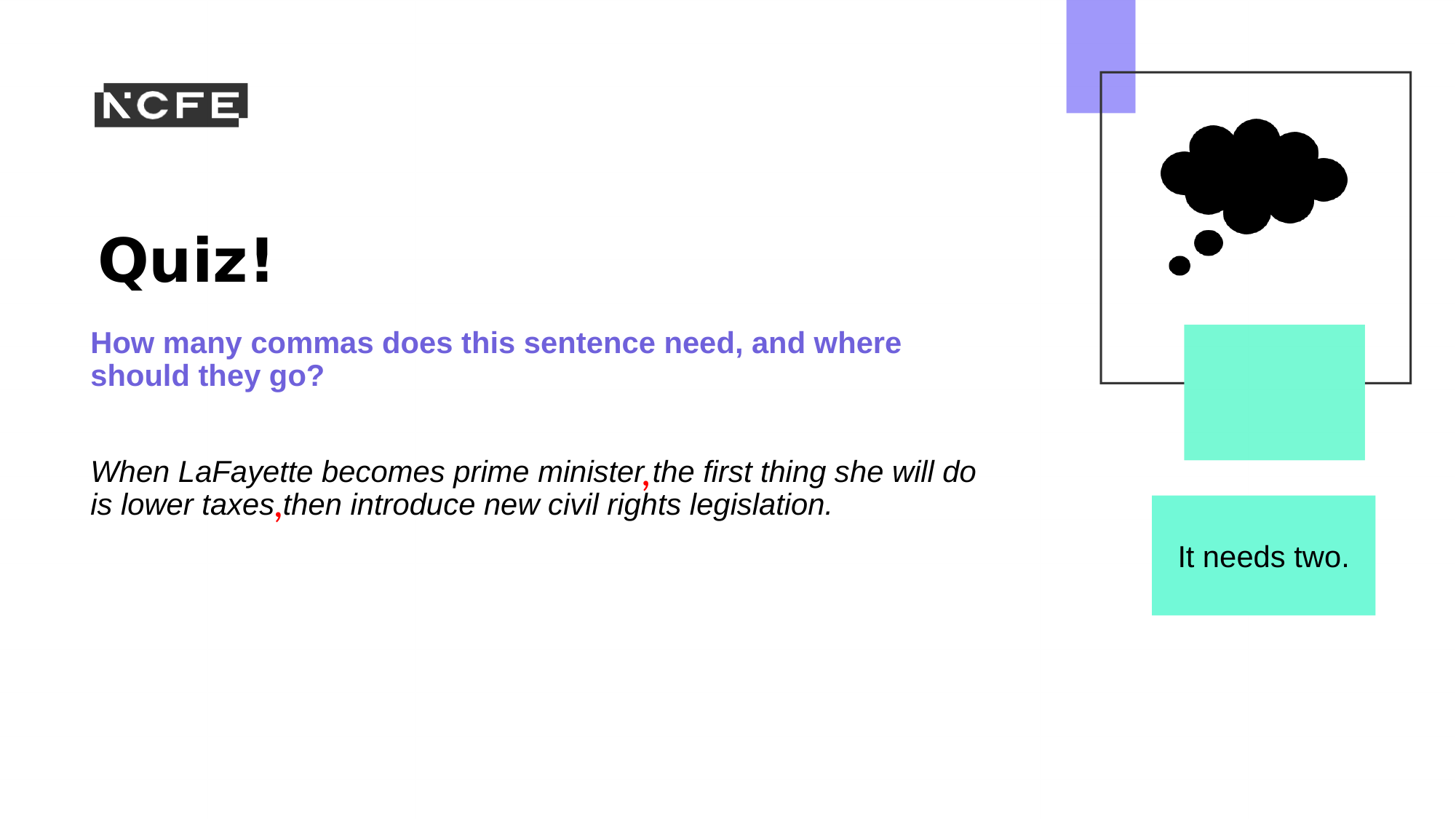

How many commas does this sentence need, and where should they go?

When LaFayette becomes prime minister the first thing she will do is lower taxes then introduce new civil rights legislation.
,
,

It needs two.